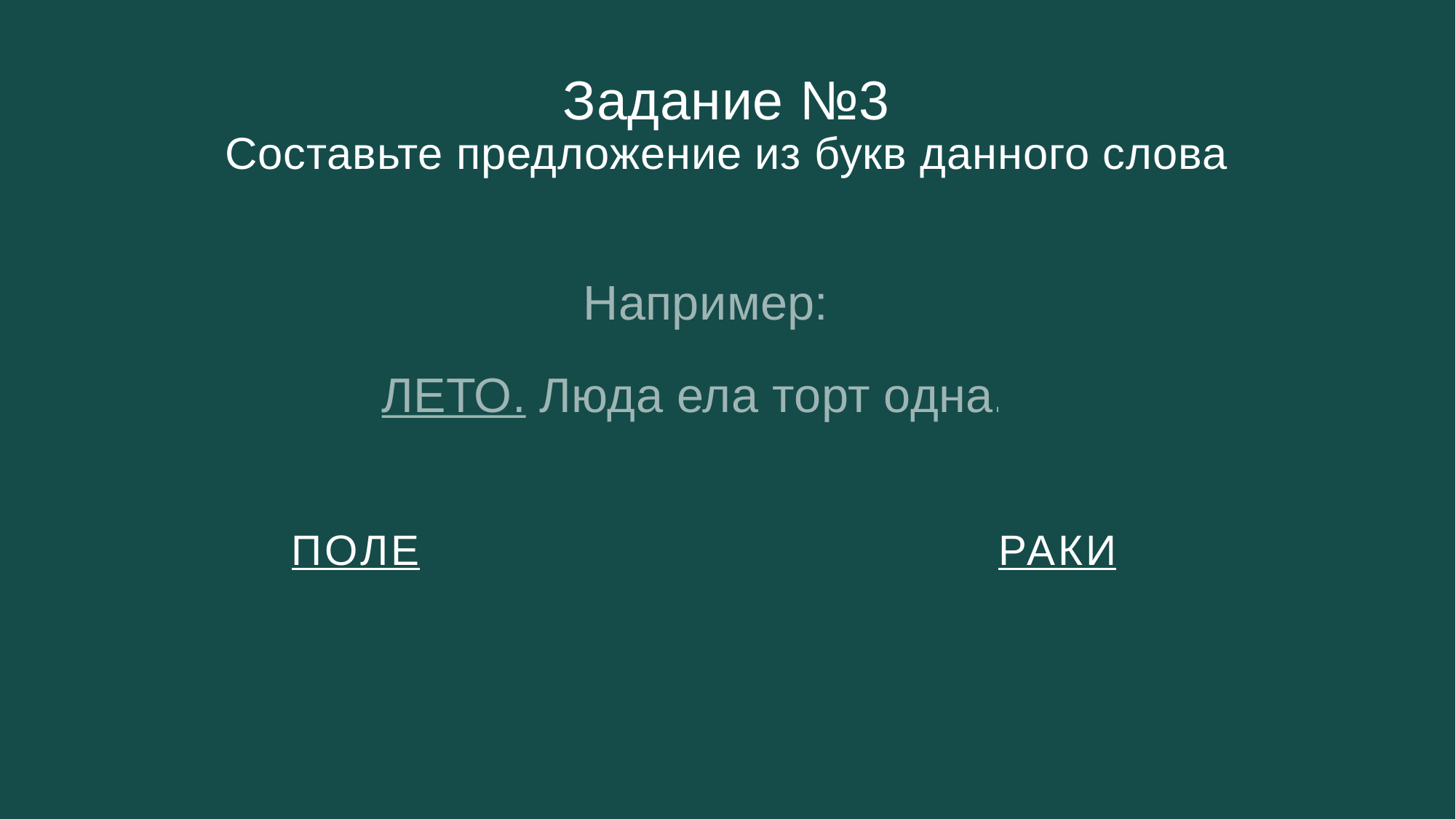

# Задание №3 Составьте предложение из букв данного слова
Например:

ЛЕТО. Люда ела торт одна.

Поле
РАКИ